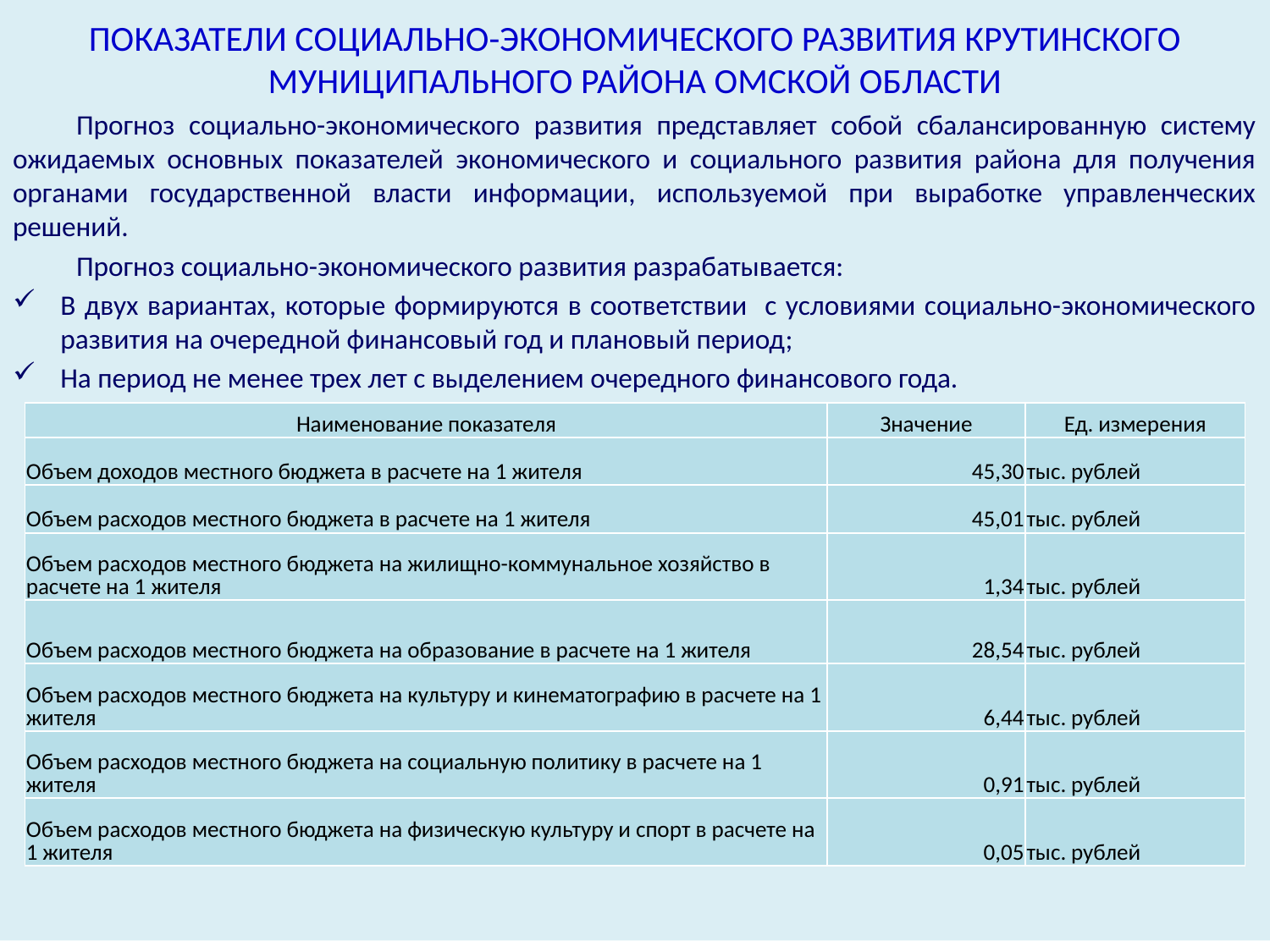

# ПОКАЗАТЕЛИ СОЦИАЛЬНО-ЭКОНОМИЧЕСКОГО РАЗВИТИЯ КРУТИНСКОГО МУНИЦИПАЛЬНОГО РАЙОНА ОМСКОЙ ОБЛАСТИ
Прогноз социально-экономического развития представляет собой сбалансированную систему ожидаемых основных показателей экономического и социального развития района для получения органами государственной власти информации, используемой при выработке управленческих решений.
Прогноз социально-экономического развития разрабатывается:
В двух вариантах, которые формируются в соответствии  с условиями социально-экономического развития на очередной финансовый год и плановый период;
На период не менее трех лет с выделением очередного финансового года.
| Наименование показателя | Значение | Ед. измерения |
| --- | --- | --- |
| Объем доходов местного бюджета в расчете на 1 жителя | 45,30 | тыс. рублей |
| Объем расходов местного бюджета в расчете на 1 жителя | 45,01 | тыс. рублей |
| Объем расходов местного бюджета на жилищно-коммунальное хозяйство в расчете на 1 жителя | 1,34 | тыс. рублей |
| Объем расходов местного бюджета на образование в расчете на 1 жителя | 28,54 | тыс. рублей |
| Объем расходов местного бюджета на культуру и кинематографию в расчете на 1 жителя | 6,44 | тыс. рублей |
| Объем расходов местного бюджета на социальную политику в расчете на 1 жителя | 0,91 | тыс. рублей |
| Объем расходов местного бюджета на физическую культуру и спорт в расчете на 1 жителя | 0,05 | тыс. рублей |